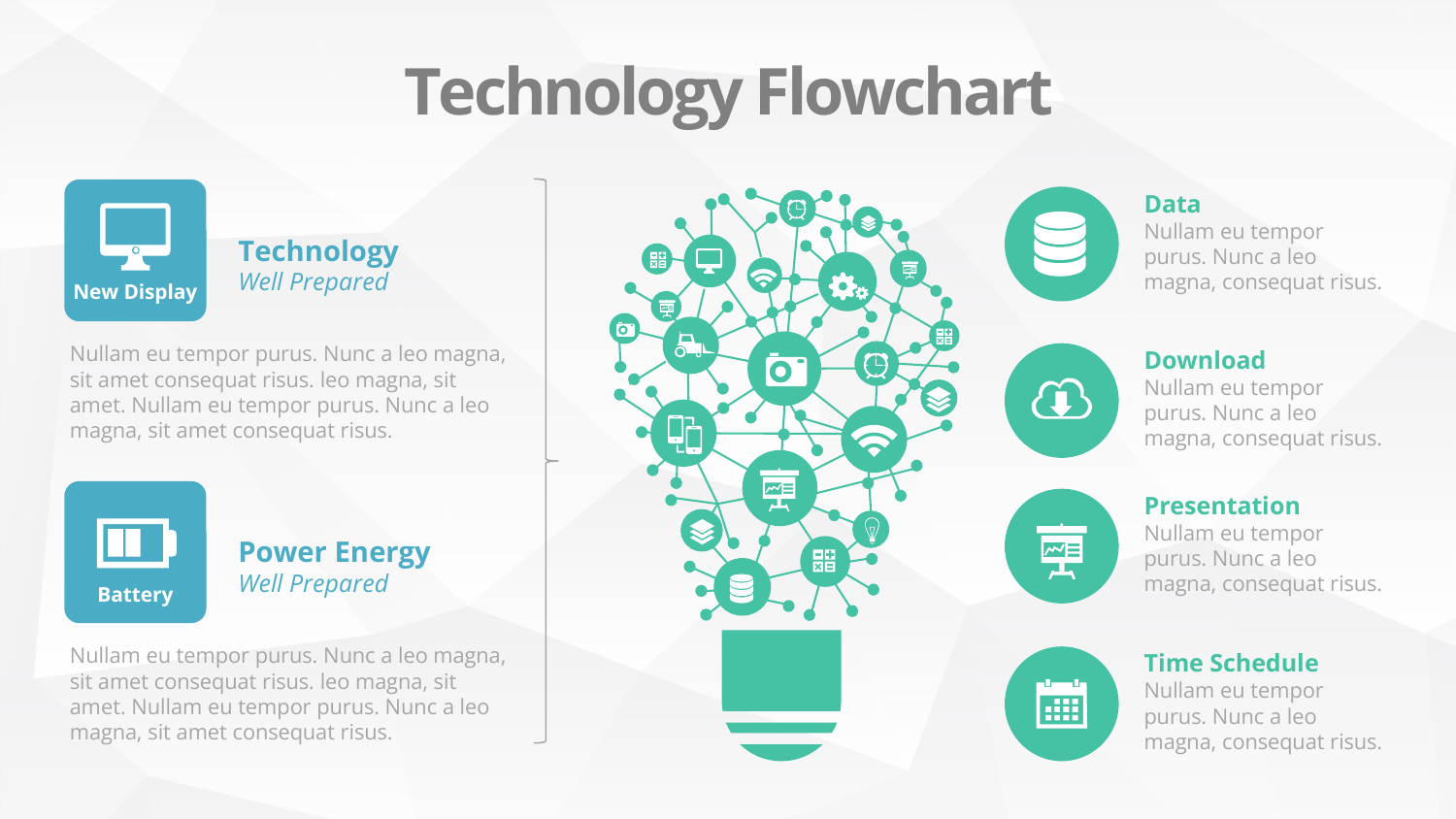

Technology Flowchart
Data
Nullam eu tempor purus. Nunc a leo magna, consequat risus.

Technology
Well Prepared

New Display

Download
Nullam eu tempor purus. Nunc a leo magna, consequat risus.

Nullam eu tempor purus. Nunc a leo magna, sit amet consequat risus. leo magna, sit amet. Nullam eu tempor purus. Nunc a leo magna, sit amet consequat risus.

Presentation
Nullam eu tempor purus. Nunc a leo magna, consequat risus.

Power Energy
Well Prepared

Battery

Time Schedule
Nullam eu tempor purus. Nunc a leo magna, consequat risus.

Nullam eu tempor purus. Nunc a leo magna, sit amet consequat risus. leo magna, sit amet. Nullam eu tempor purus. Nunc a leo magna, sit amet consequat risus.